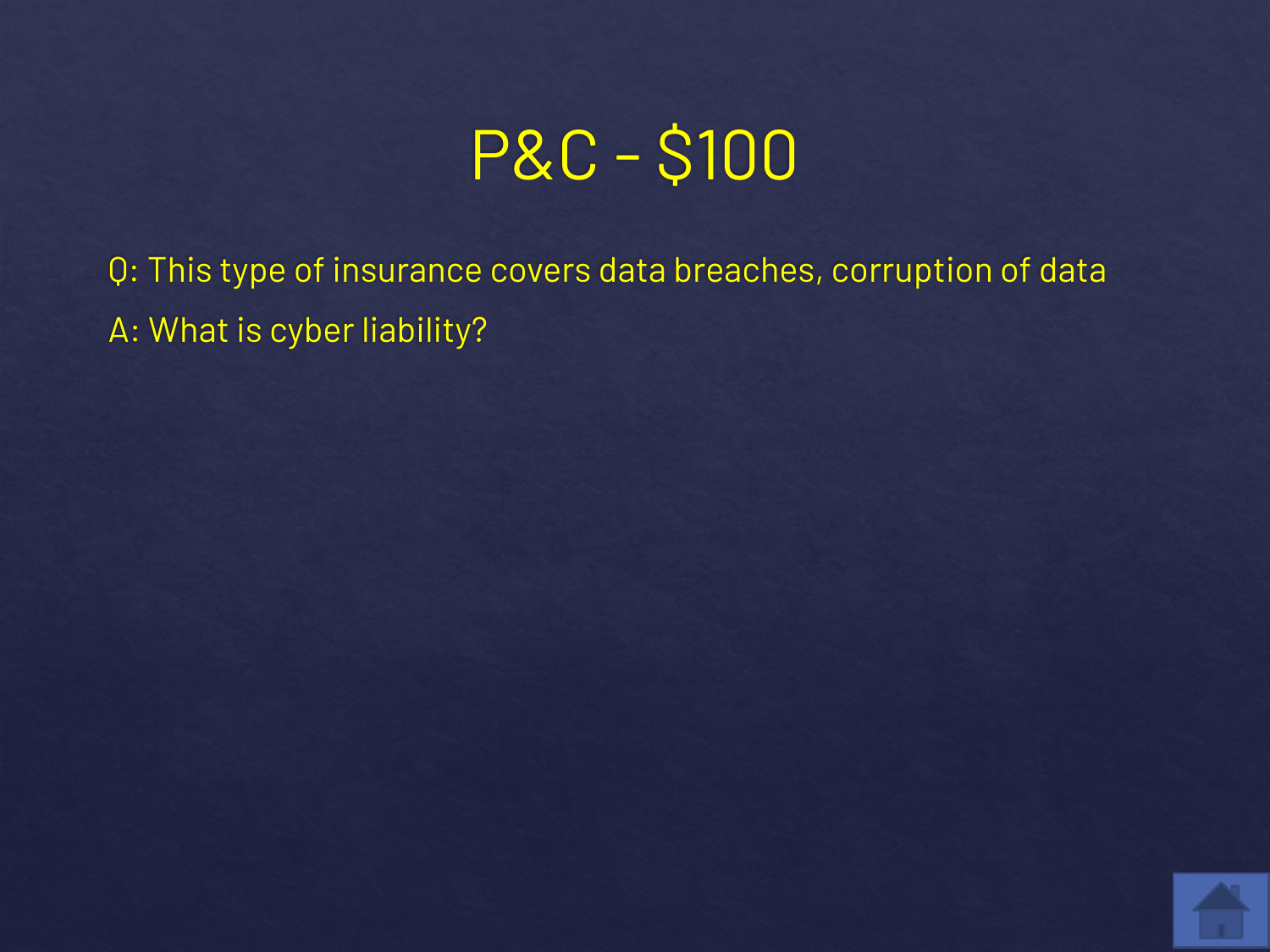

# P&C - $100
Q: This type of insurance covers data breaches, corruption of data
A: What is cyber liability?